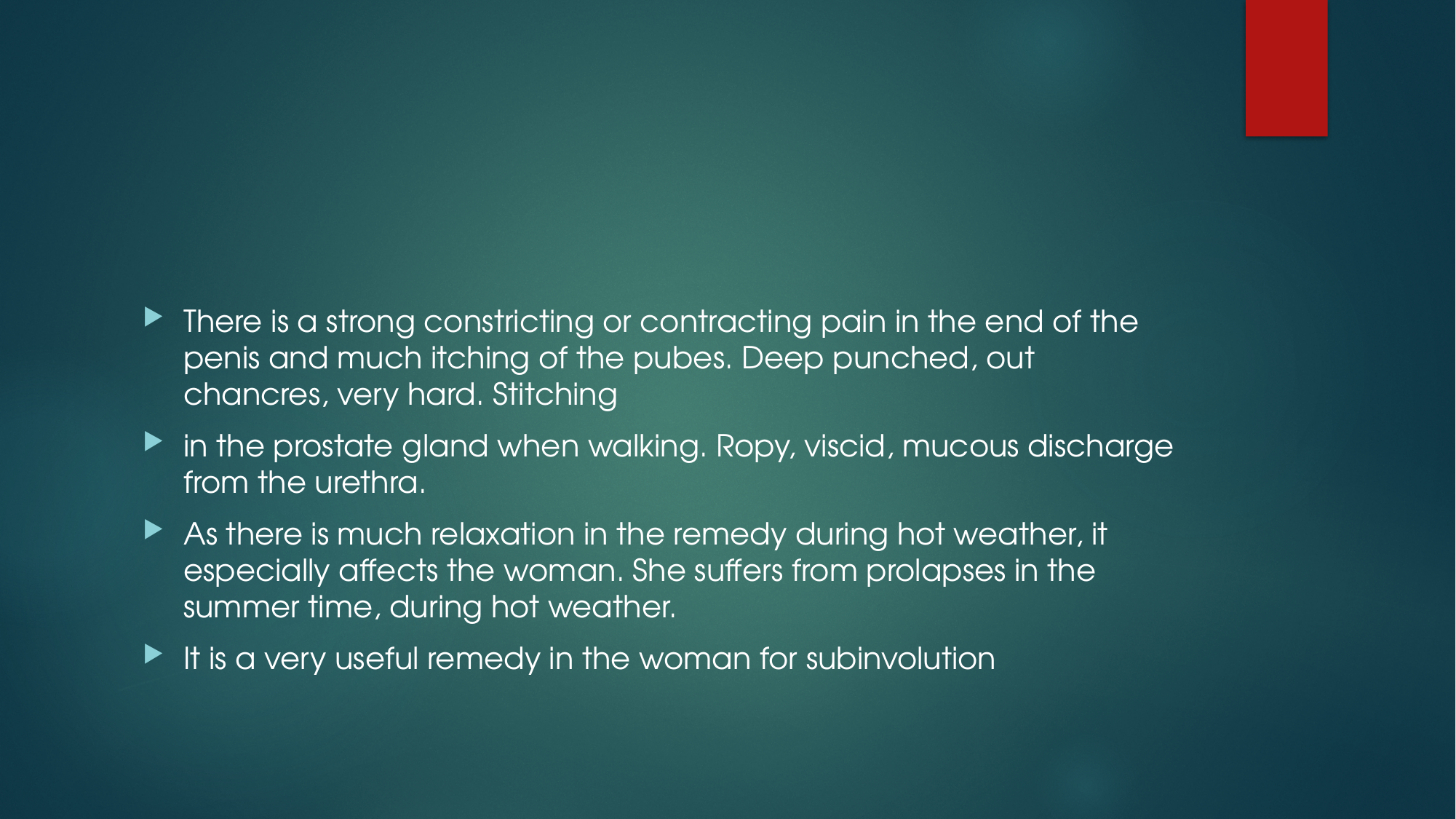

There is a strong constricting or contracting pain in the end of the penis and much itching of the pubes. Deep punched, out chancres, very hard. Stitching
in the prostate gland when walking. Ropy, viscid, mucous discharge from the urethra.
As there is much relaxation in the remedy during hot weather, it especially affects the woman. She suffers from prolapses in the summer time, during hot weather.
It is a very useful remedy in the woman for subinvolution